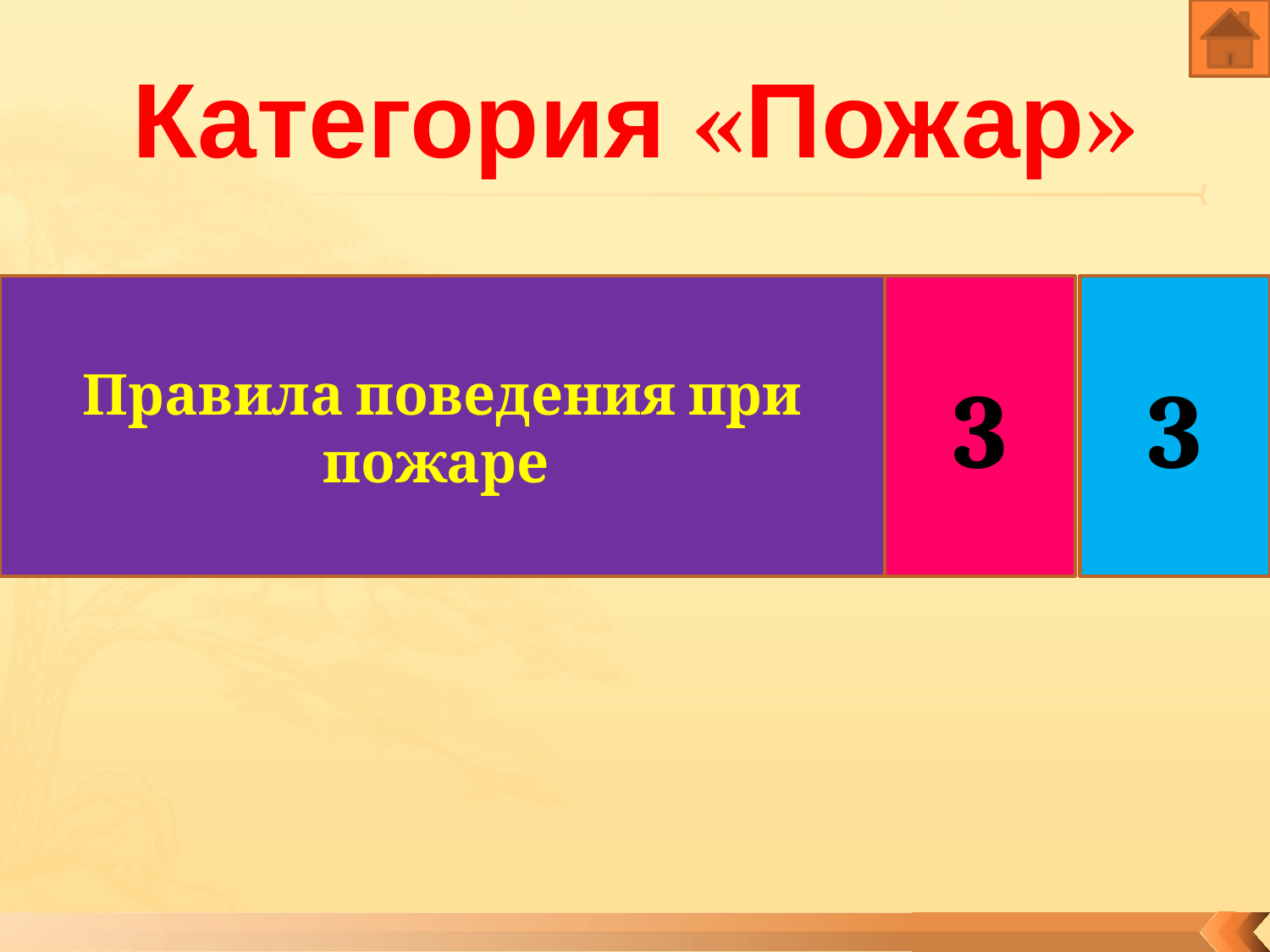

# Категория «Пожар»
Правила поведения при пожаре
3
3